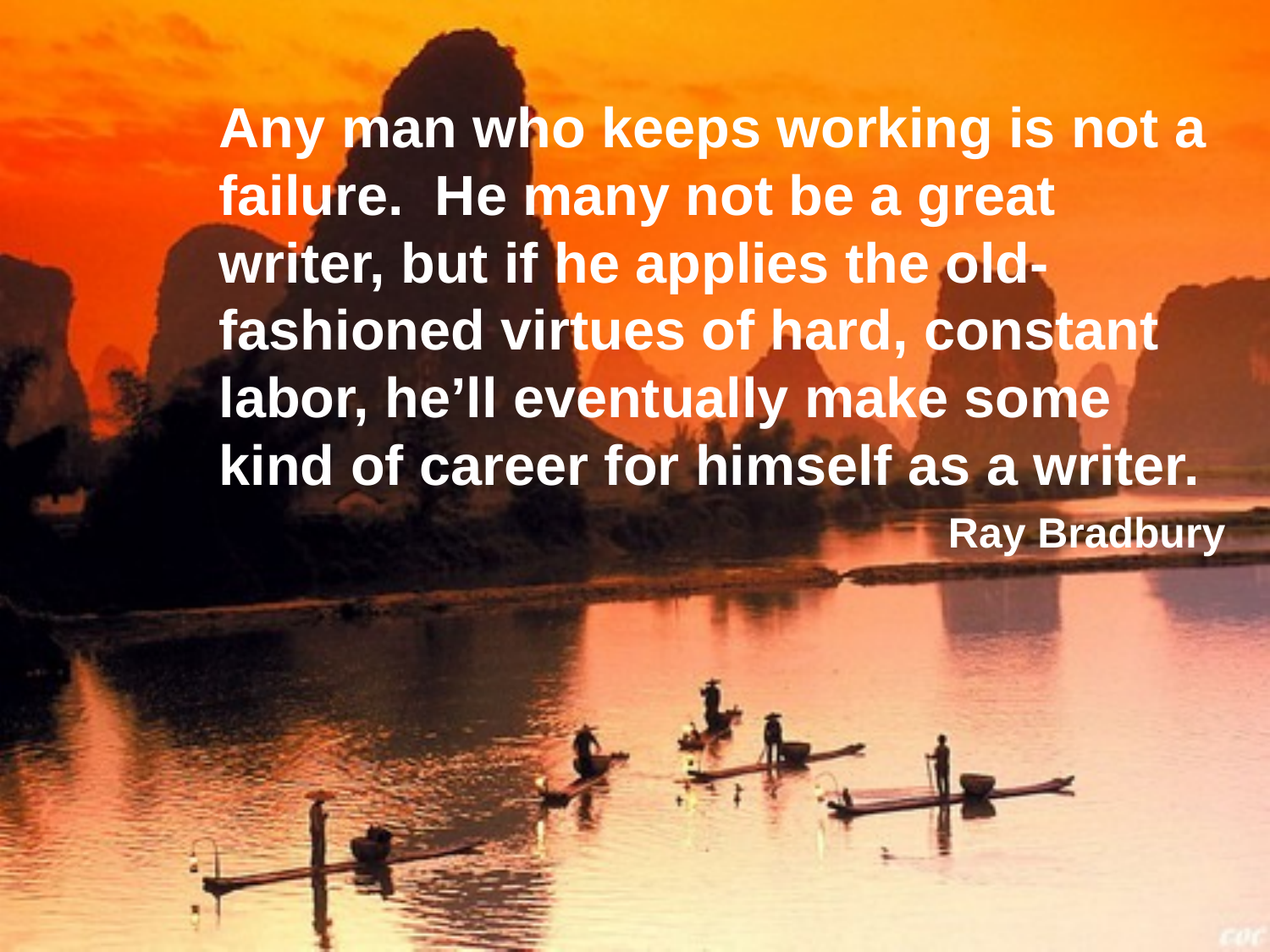

Any man who keeps working is not a failure.  He many not be a great writer, but if he applies the old-fashioned virtues of hard, constant labor, he’ll eventually make some kind of career for himself as a writer.
Ray Bradbury